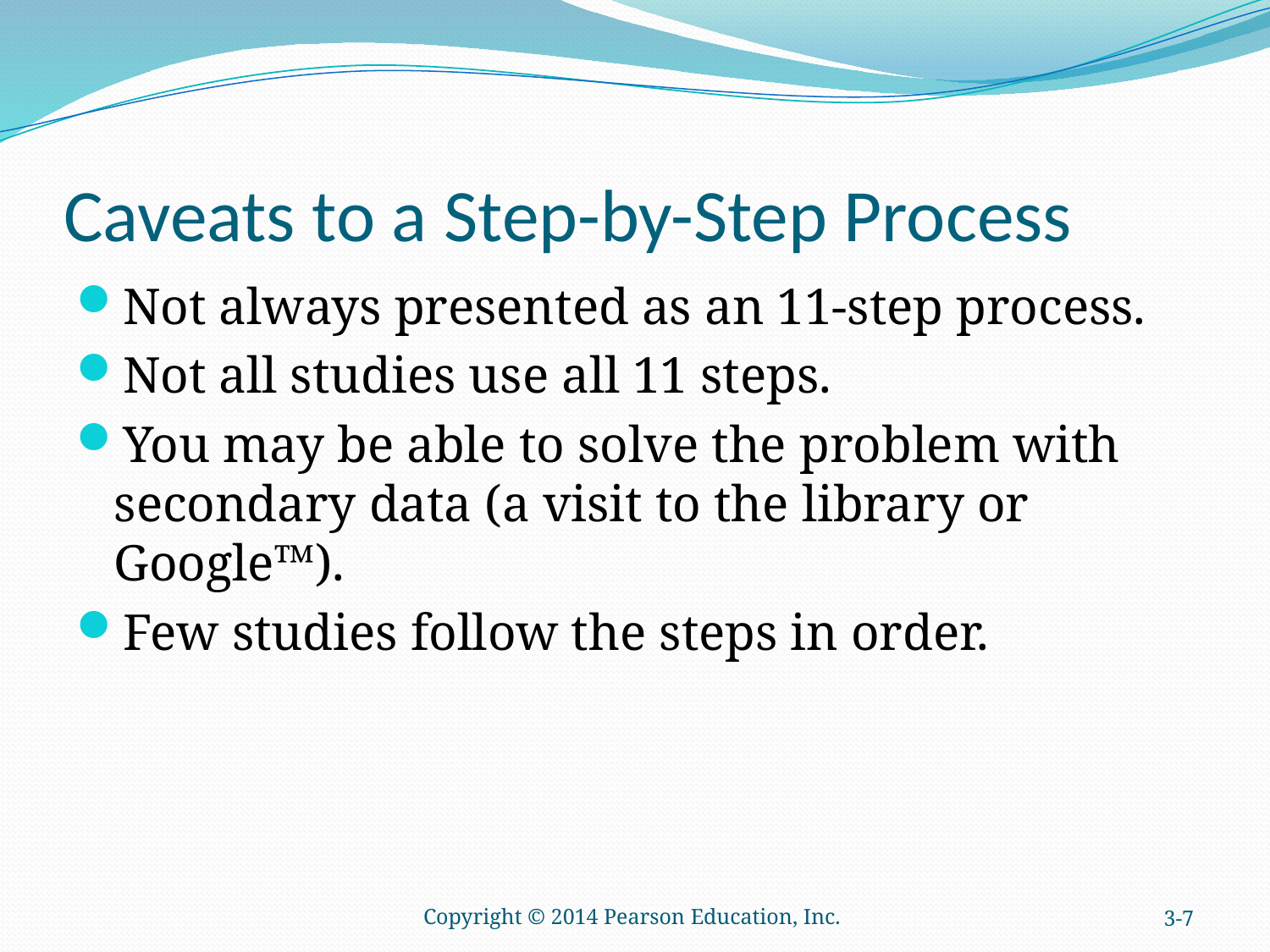

# Caveats to a Step-by-Step Process
Not always presented as an 11-step process.
Not all studies use all 11 steps.
You may be able to solve the problem with secondary data (a visit to the library or Google™).
Few studies follow the steps in order.